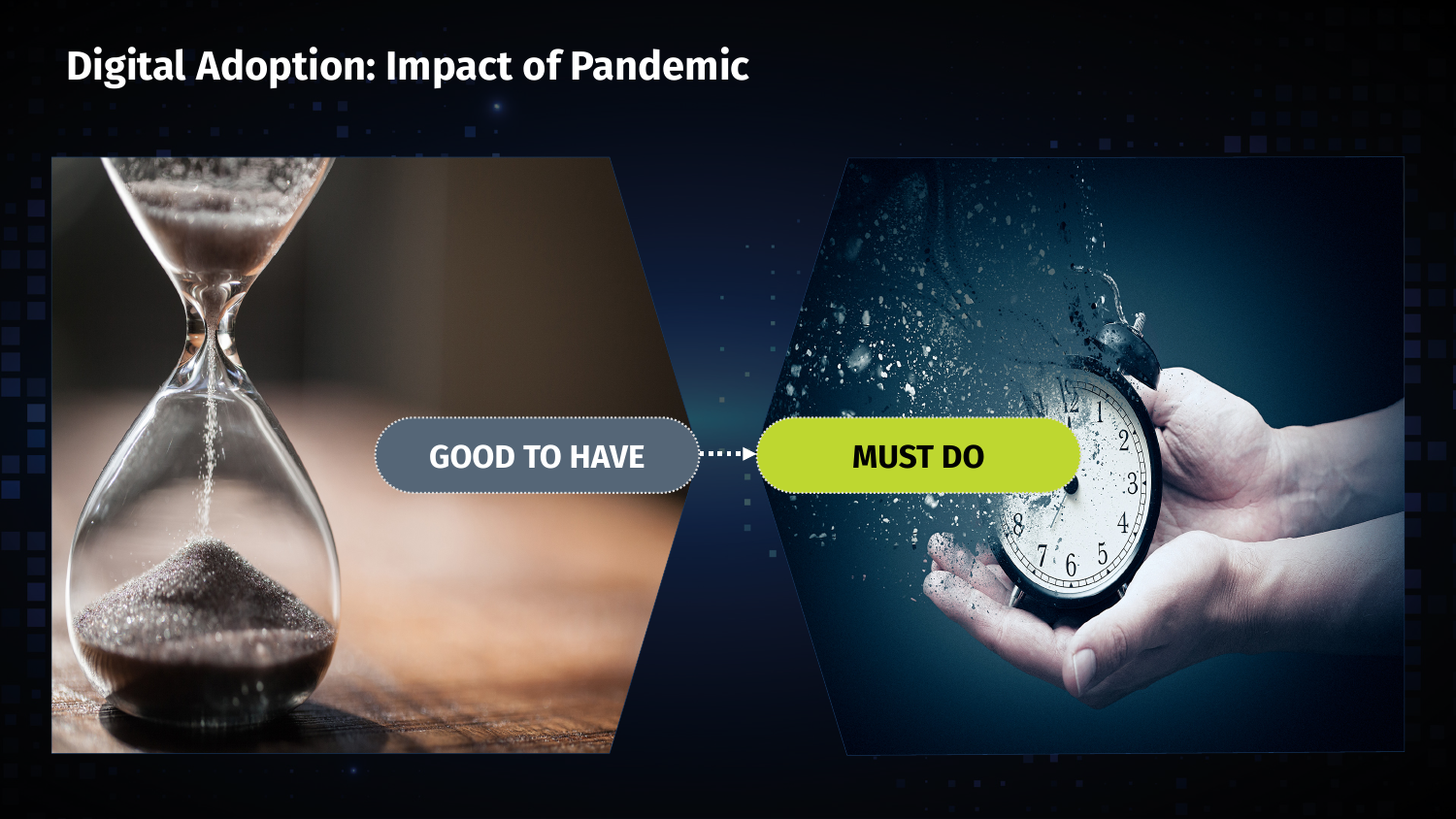

Digital Adoption: Impact of Pandemic

GOOD TO HAVE
MUST DO